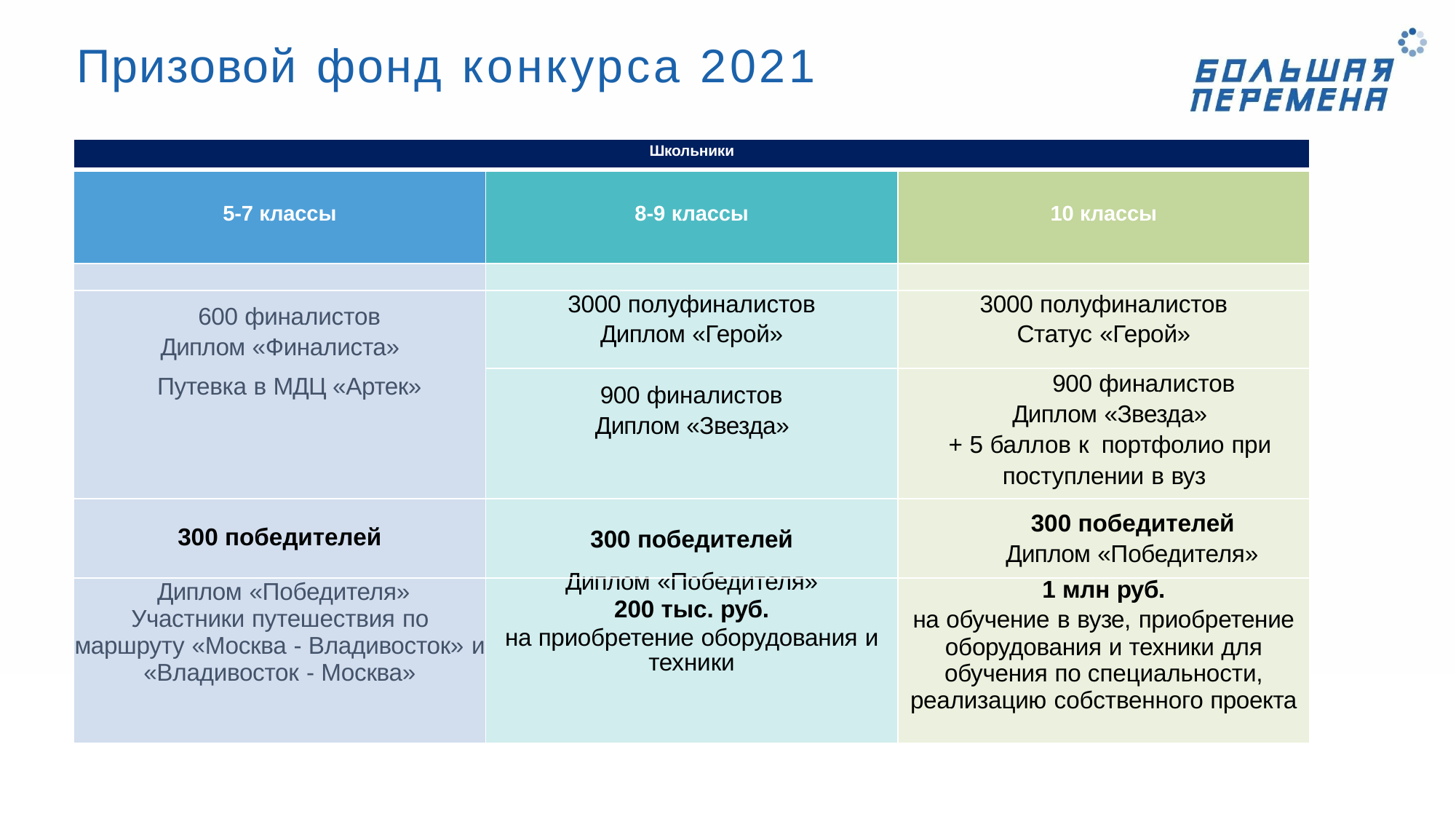

# Призовой фонд конкурса 2021
| Школьники |  |  |
| --- | --- | --- |
| 5-7 классы | 8-9 классы | 10 классы |
|  |  |  |
| 600 финалистов Диплом «Финалиста» Путевка в МДЦ «Артек» | 3000 полуфиналистов Диплом «Герой» | 3000 полуфиналистов Статус «Герой» |
|  | 900 финалистов Диплом «Звезда» | 900 финалистов Диплом «Звезда» + 5 баллов к портфолио при поступлении в вуз |
| 300 победителей | 300 победителей | 300 победителей Диплом «Победителя» |
| Диплом «Победителя» Участники путешествия по маршруту «Москва - Владивосток» и «Владивосток - Москва» | Диплом «Победителя» 200 тыс. руб. на приобретение оборудования и техники | 1 млн руб. на обучение в вузе, приобретение оборудования и техники для обучения по специальности, реализацию собственного проекта |